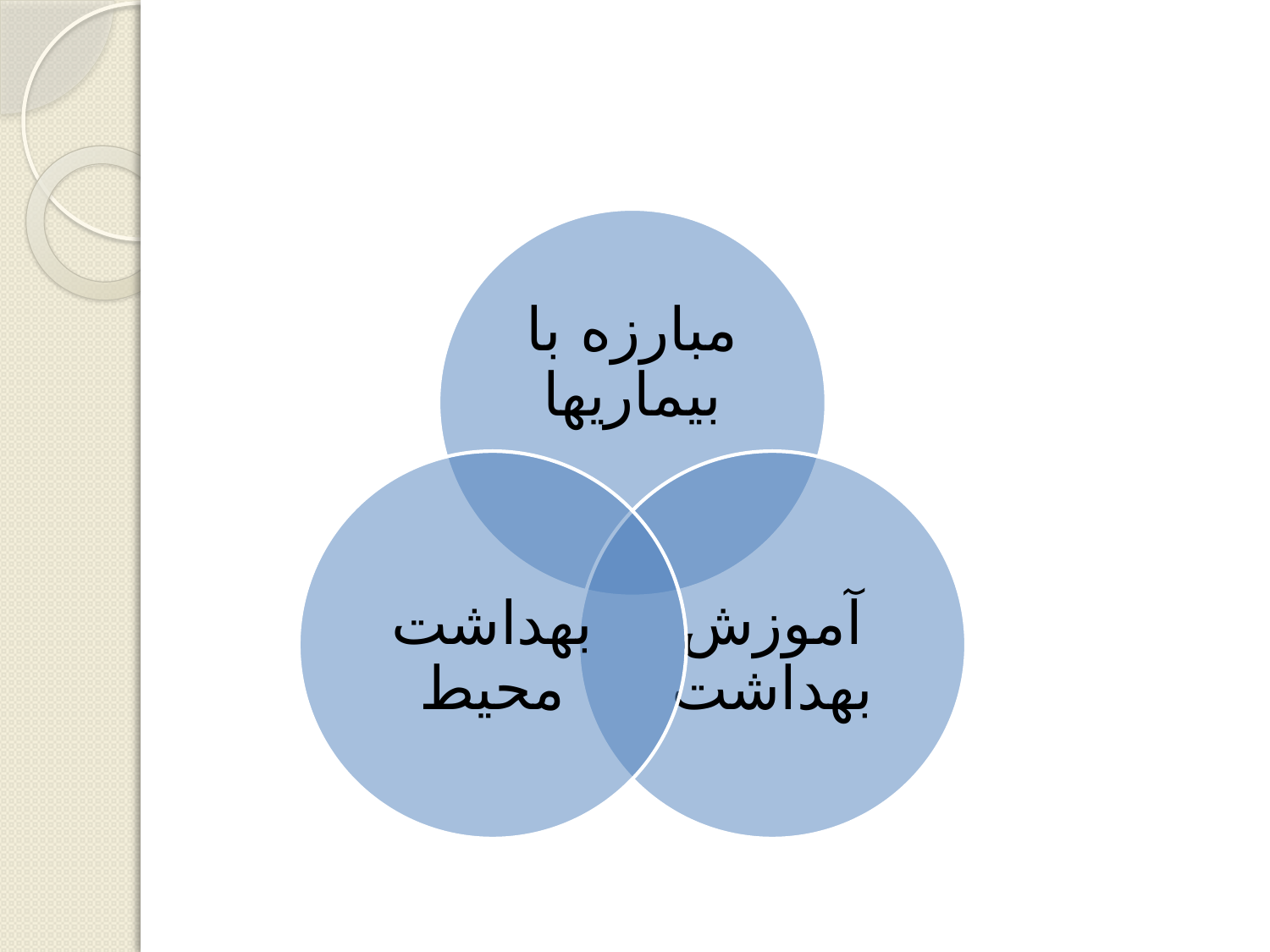

مبارزه با بيماريها
آموزش بهداشت
بهداشت محيط